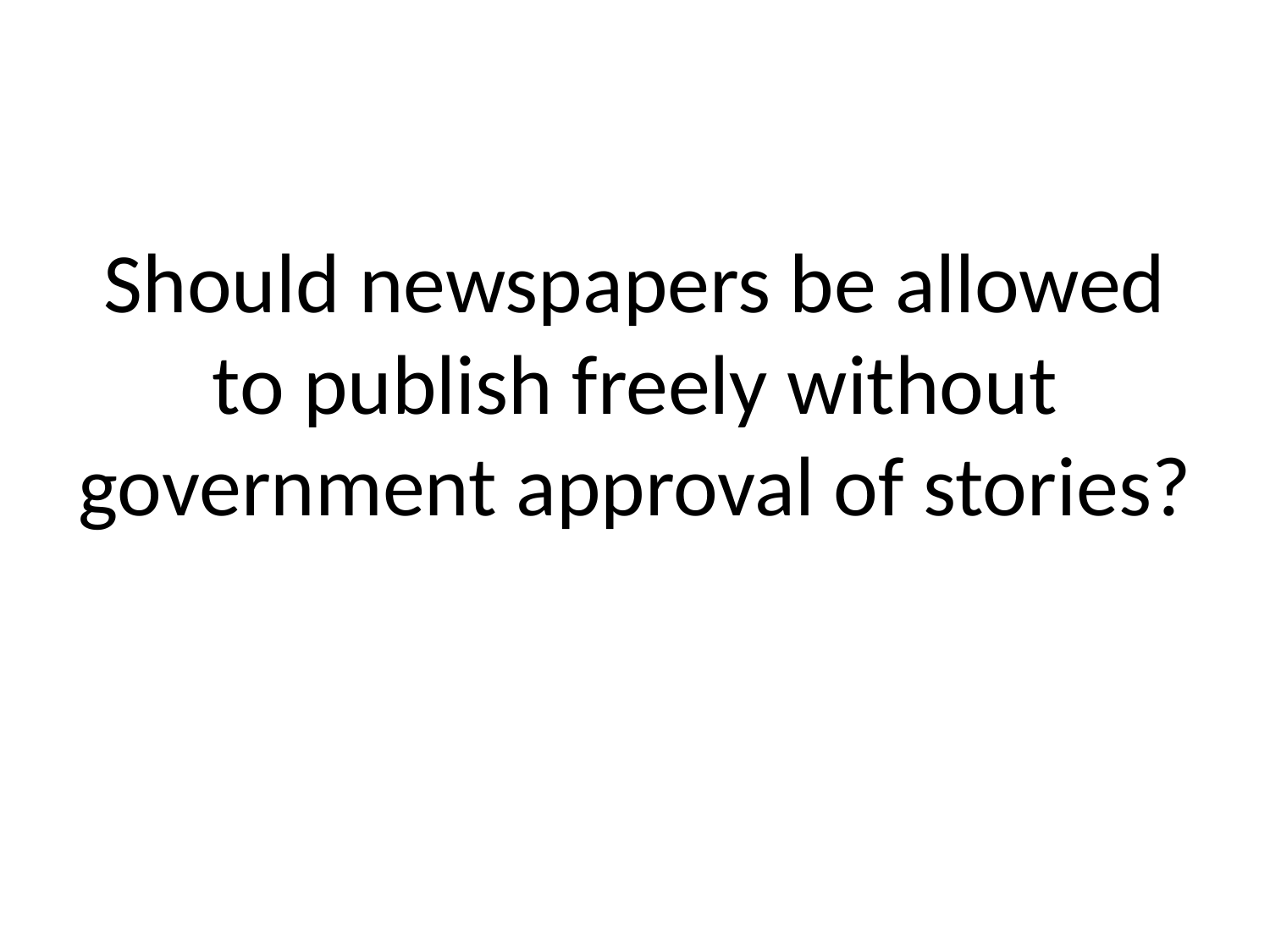

Should newspapers be allowed to publish freely without government approval of stories?